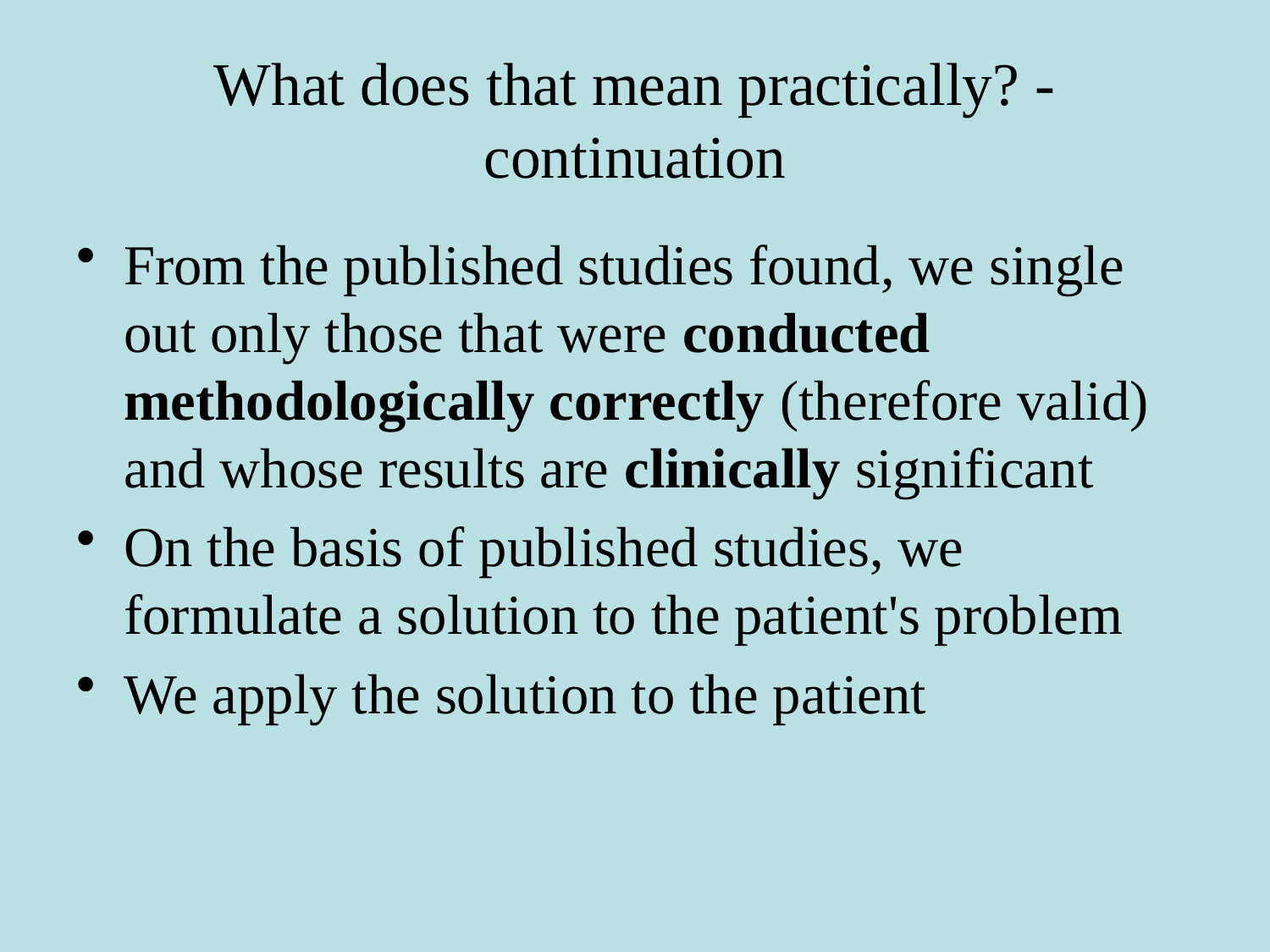

# What does that mean practically? - continuation
From the published studies found, we single out only those that were conducted methodologically correctly (therefore valid) and whose results are clinically significant
On the basis of published studies, we formulate a solution to the patient's problem
We apply the solution to the patient